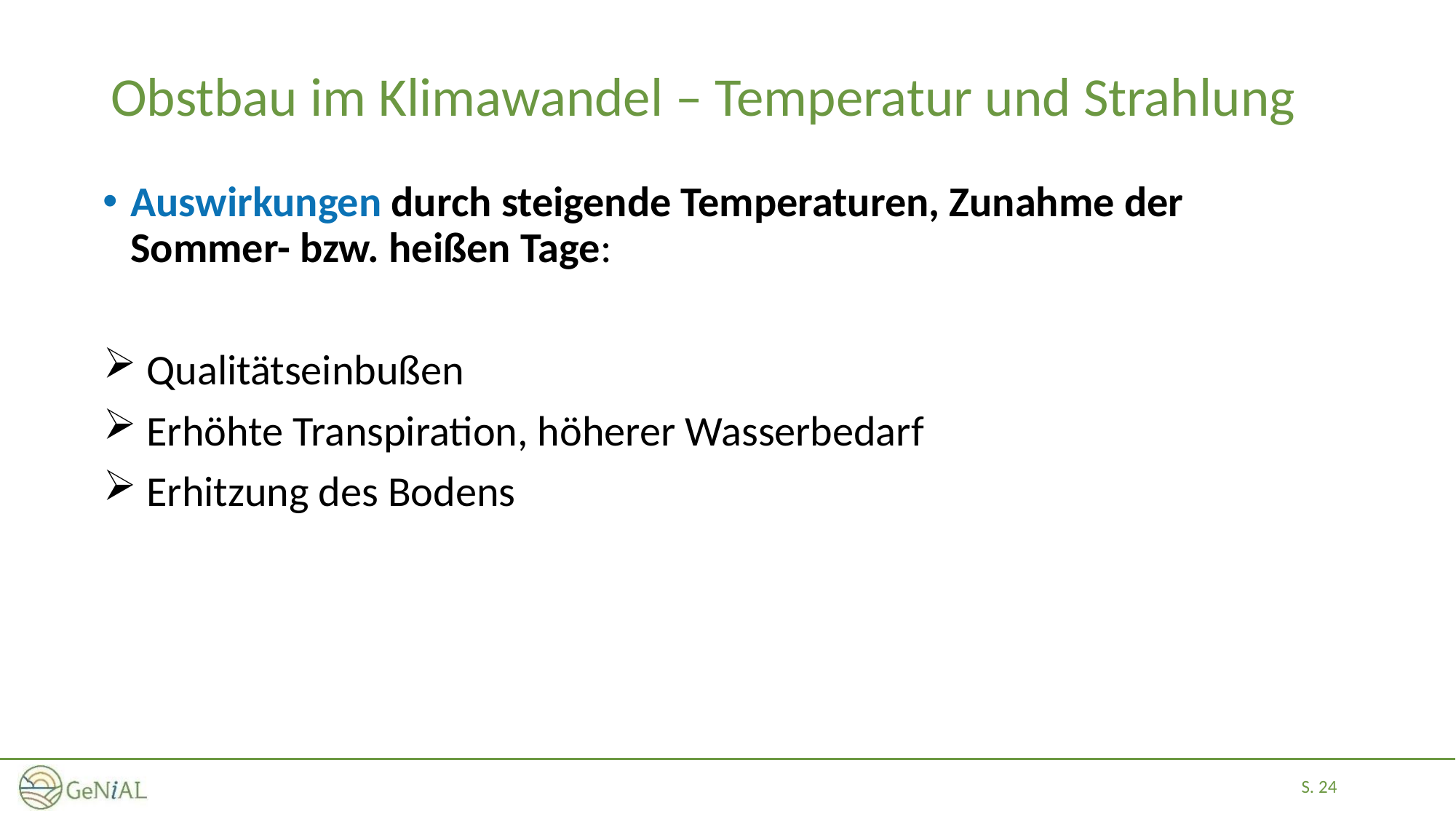

# Obstbau im Klimawandel – Temperatur und Strahlung
Auswirkungen durch steigende Temperaturen, Zunahme der Sommer- bzw. heißen Tage:

 Qualitätseinbußen
 Erhöhte Transpiration, höherer Wasserbedarf
 Erhitzung des Bodens